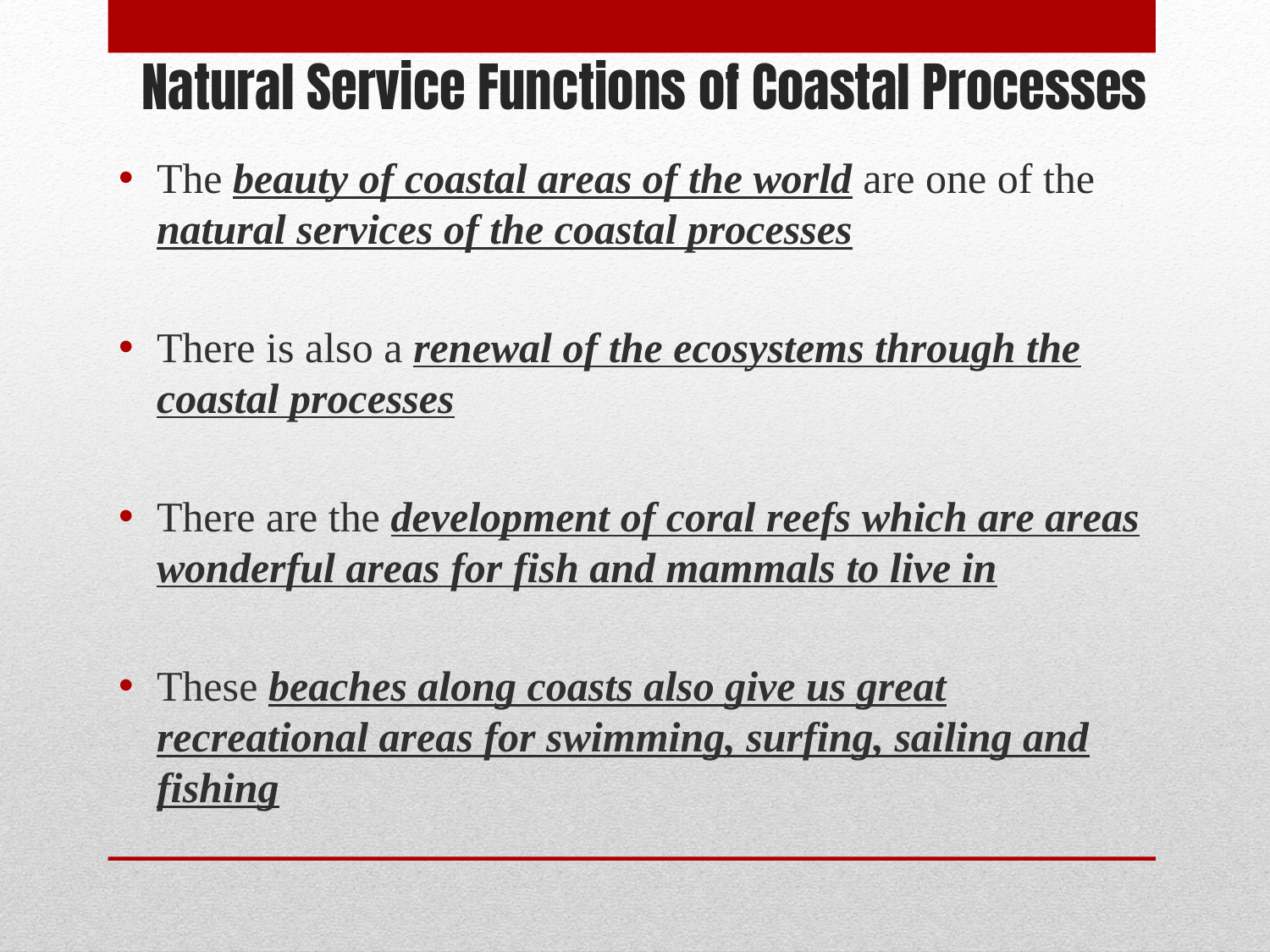

Natural Service Functions of Coastal Processes
The beauty of coastal areas of the world are one of the natural services of the coastal processes

There is also a renewal of the ecosystems through the coastal processes

There are the development of coral reefs which are areas wonderful areas for fish and mammals to live in

These beaches along coasts also give us great recreational areas for swimming, surfing, sailing and fishing